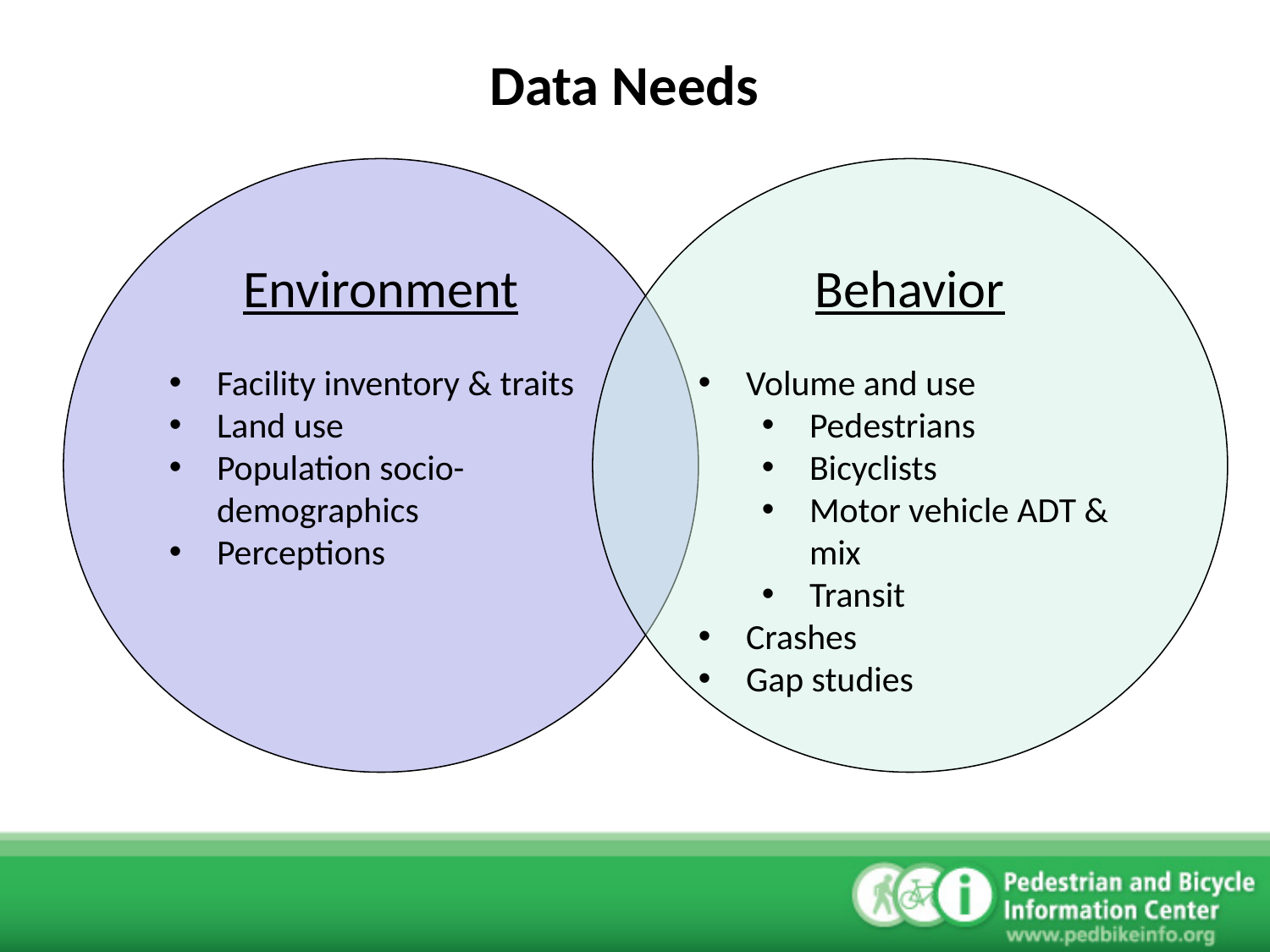

Data Needs

Environment

Facility inventory & traits
Land use
Population socio-demographics
Perceptions
Behavior

Volume and use
Pedestrians
Bicyclists
Motor vehicle ADT & mix
Transit
Crashes
Gap studies